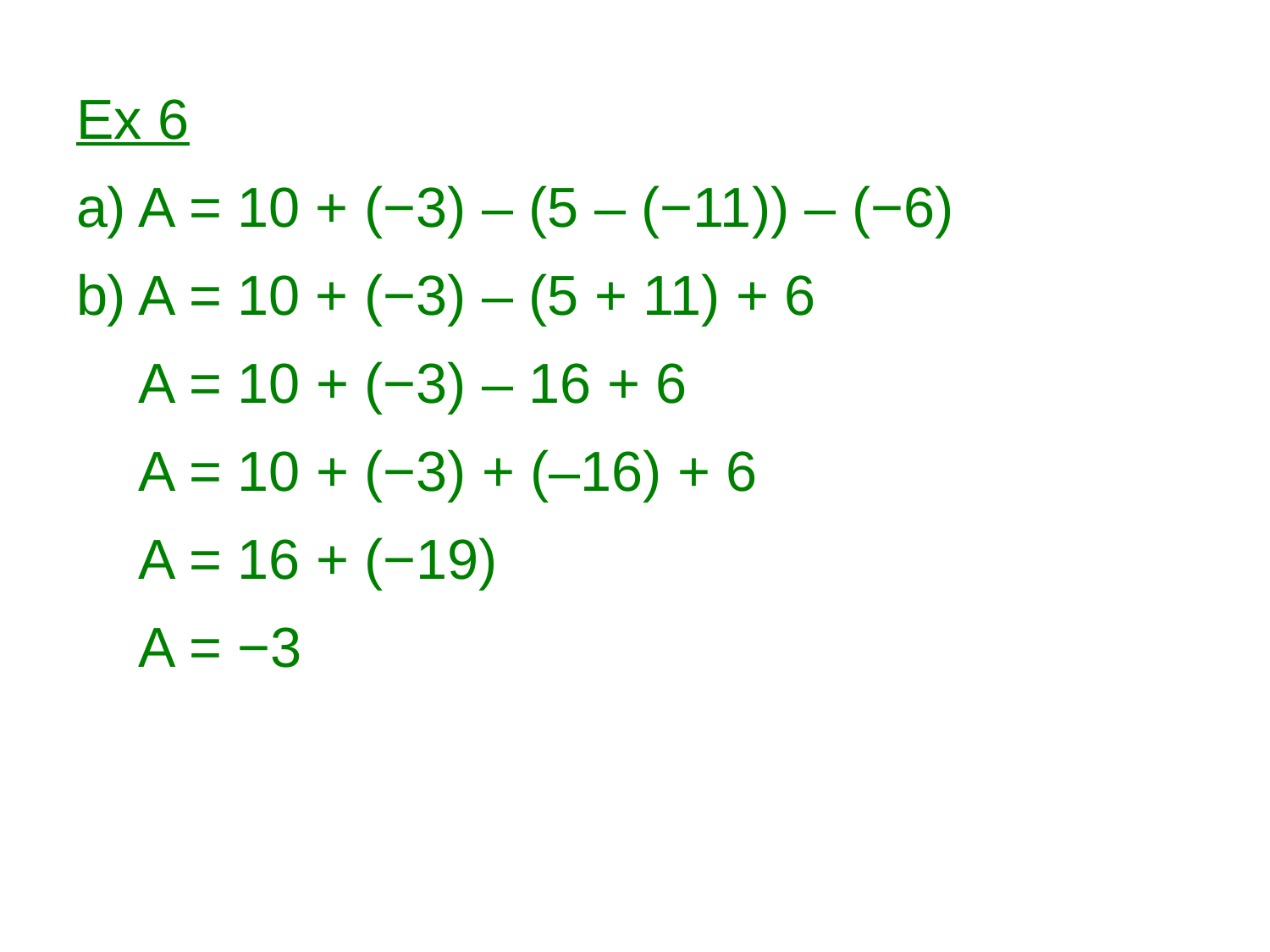

Ex 6
a) A = 10 + (−3) – (5 – (−11)) – (−6)
b) A = 10 + (−3) – (5 + 11) + 6
    A = 10 + (−3) – 16 + 6
    A = 10 + (−3) + (–16) + 6
    A = 16 + (−19)
    A = −3